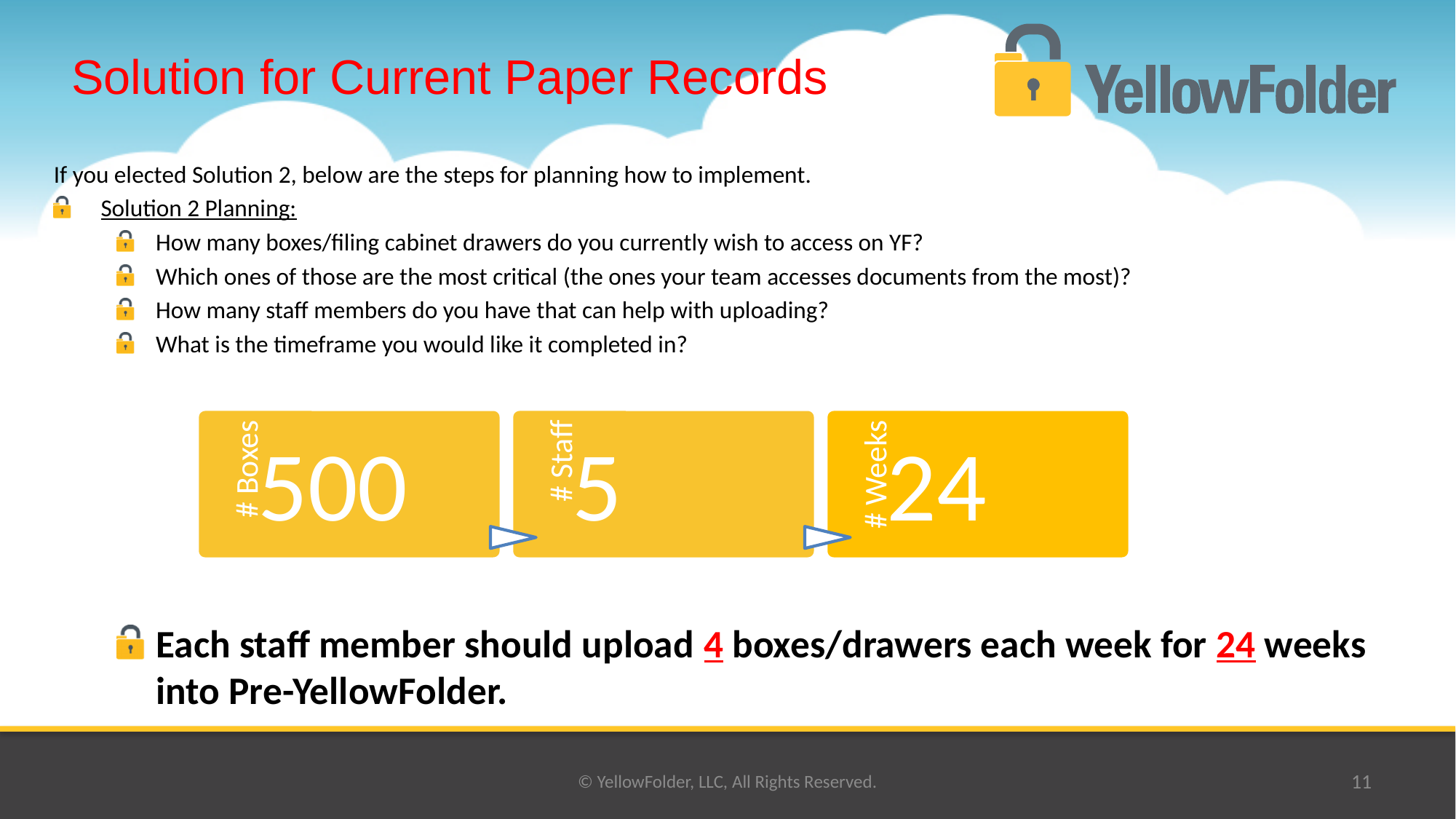

# Solution for Current Paper Records
If you elected Solution 2, below are the steps for planning how to implement.
Solution 2 Planning:
How many boxes/filing cabinet drawers do you currently wish to access on YF?
Which ones of those are the most critical (the ones your team accesses documents from the most)?
How many staff members do you have that can help with uploading?
What is the timeframe you would like it completed in?

Each staff member should upload 4 boxes/drawers each week for 24 weeks into Pre-YellowFolder.

# Boxes
500
# Staff
5
# Weeks
24
© YellowFolder, LLC, All Rights Reserved.
11